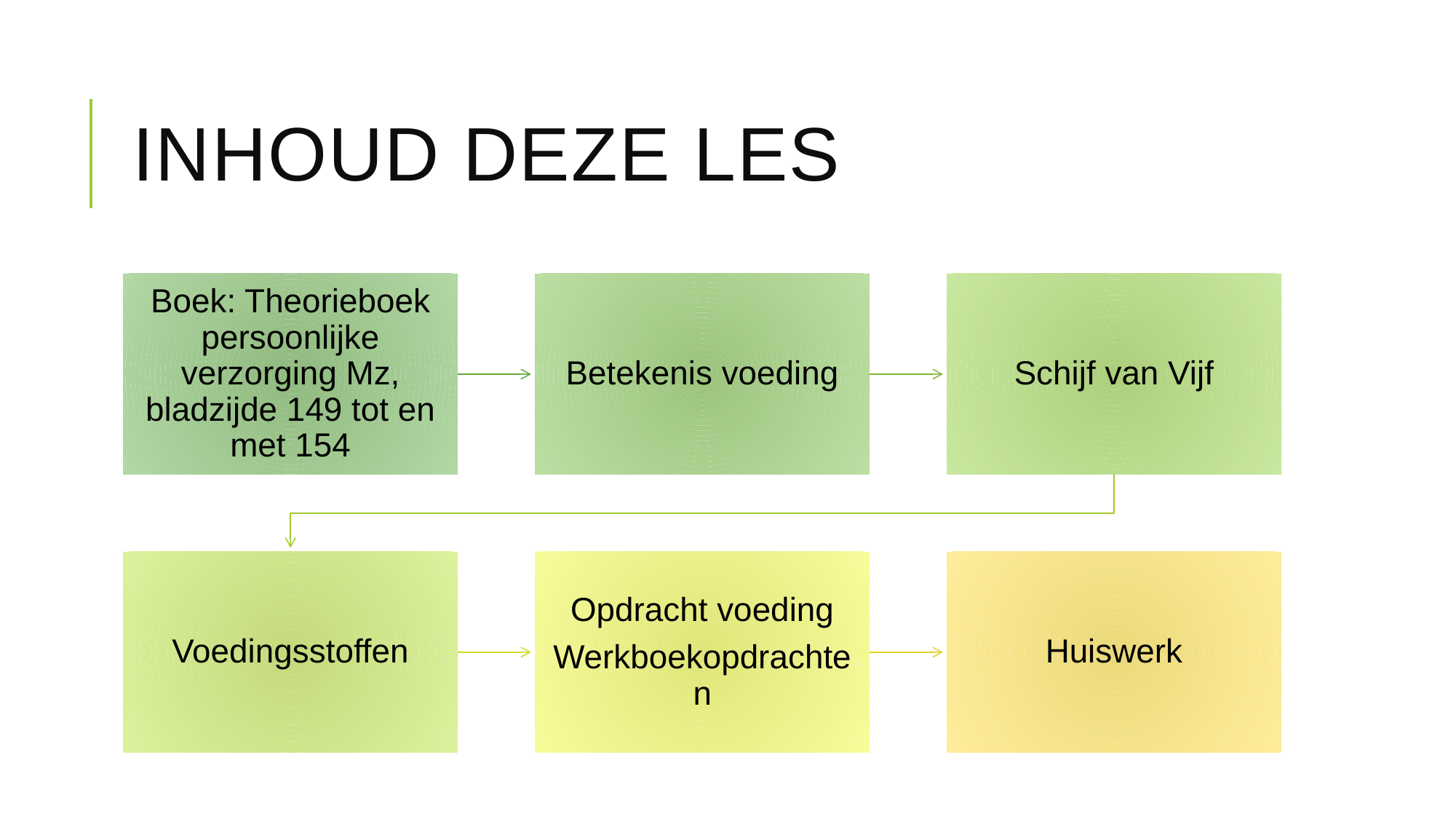

# Inhoud deze les

Boek: Theorieboek persoonlijke verzorging Mz, bladzijde 149 tot en met 154

Betekenis voeding

Schijf van Vijf

Voedingsstoffen

Opdracht voeding
Werkboekopdrachten
Huiswerk